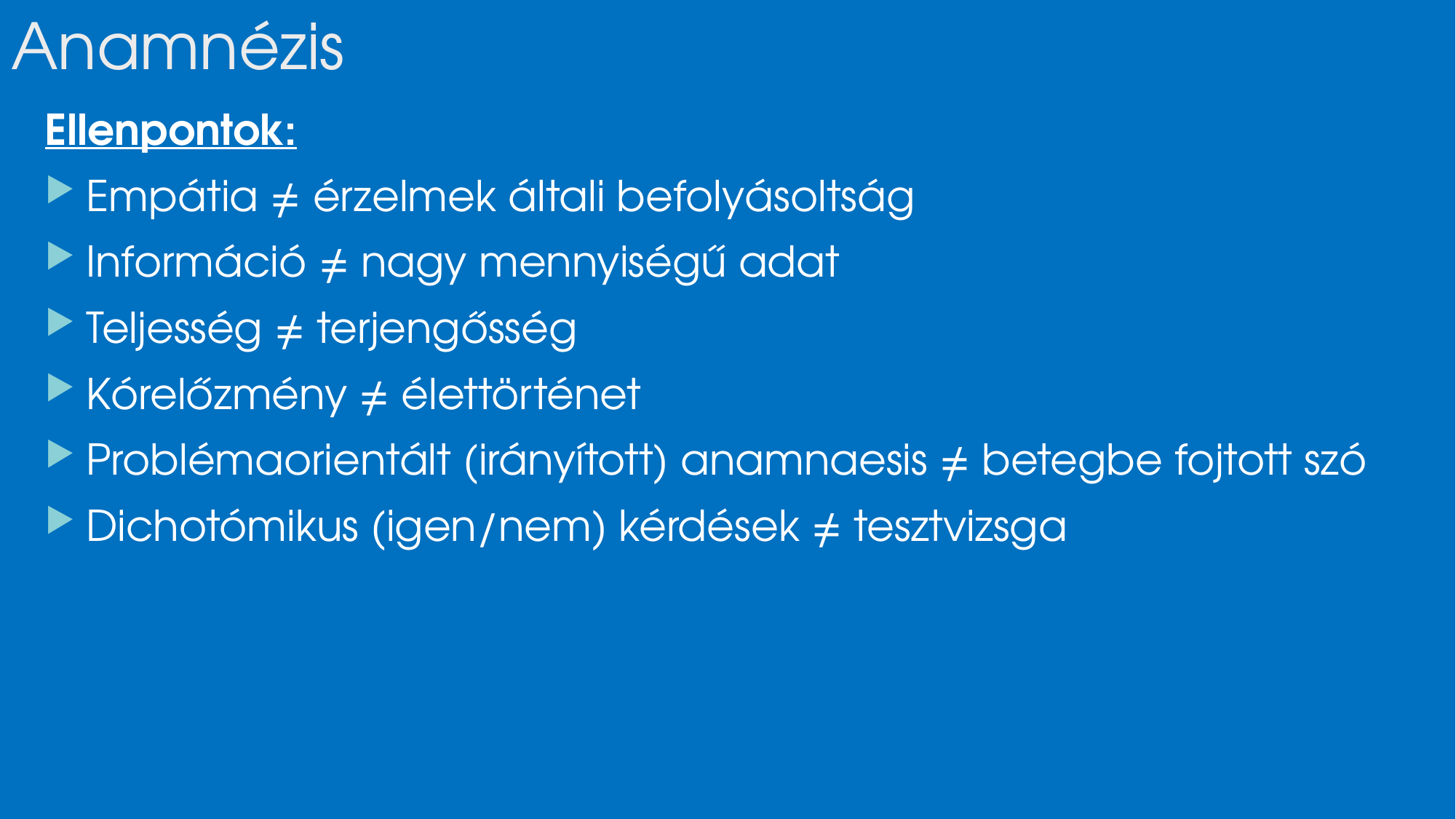

# Anamnézis
Ellenpontok:
Empátia ≠ érzelmek általi befolyásoltság
Információ ≠ nagy mennyiségű adat
Teljesség ≠ terjengősség
Kórelőzmény ≠ élettörténet
Problémaorientált (irányított) anamnaesis ≠ betegbe fojtott szó
Dichotómikus (igen/nem) kérdések ≠ tesztvizsga